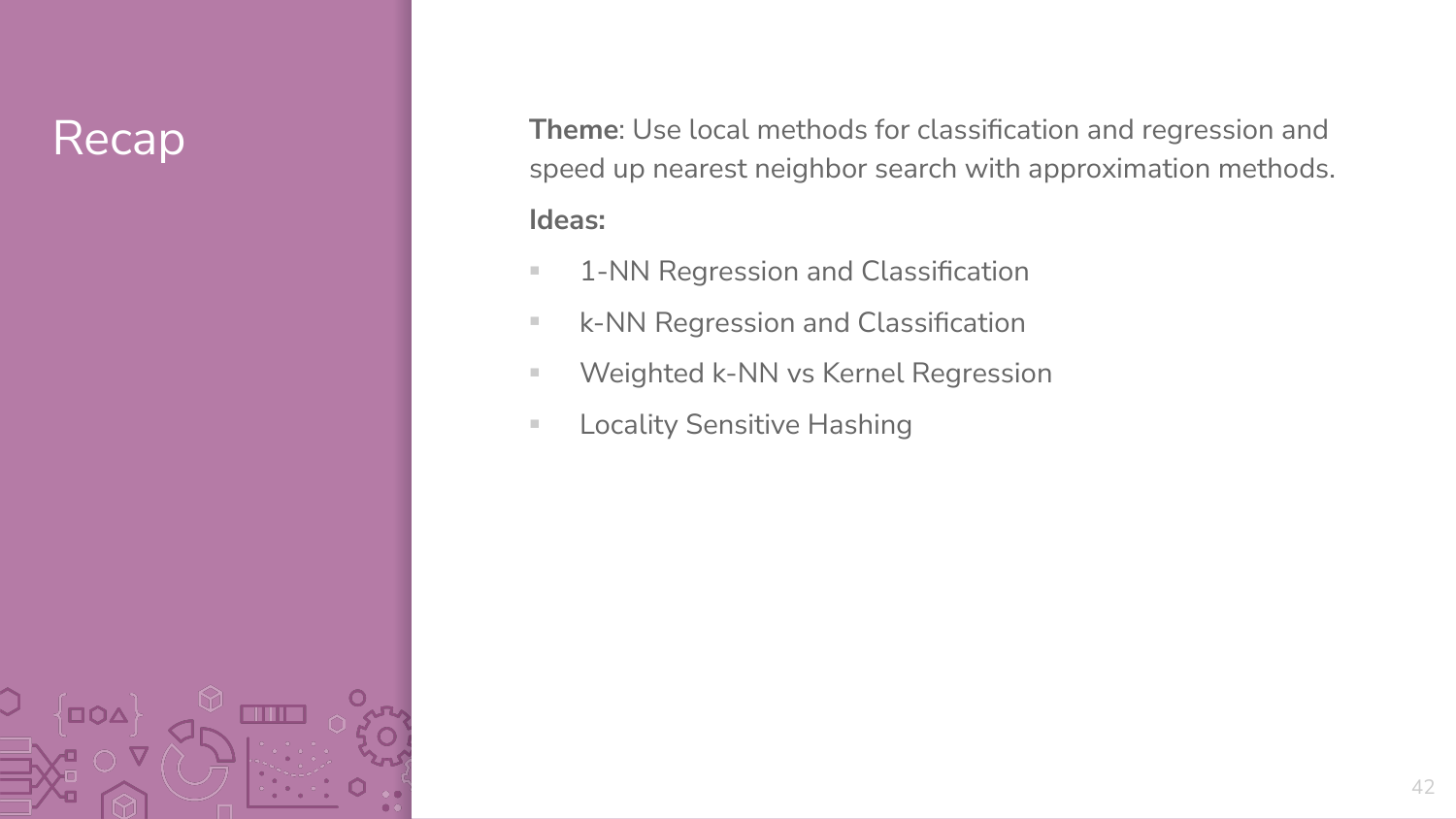

# Recap
Theme: Use local methods for classification and regression and speed up nearest neighbor search with approximation methods.
Ideas:
1-NN Regression and Classification
k-NN Regression and Classification
Weighted k-NN vs Kernel Regression
Locality Sensitive Hashing
42